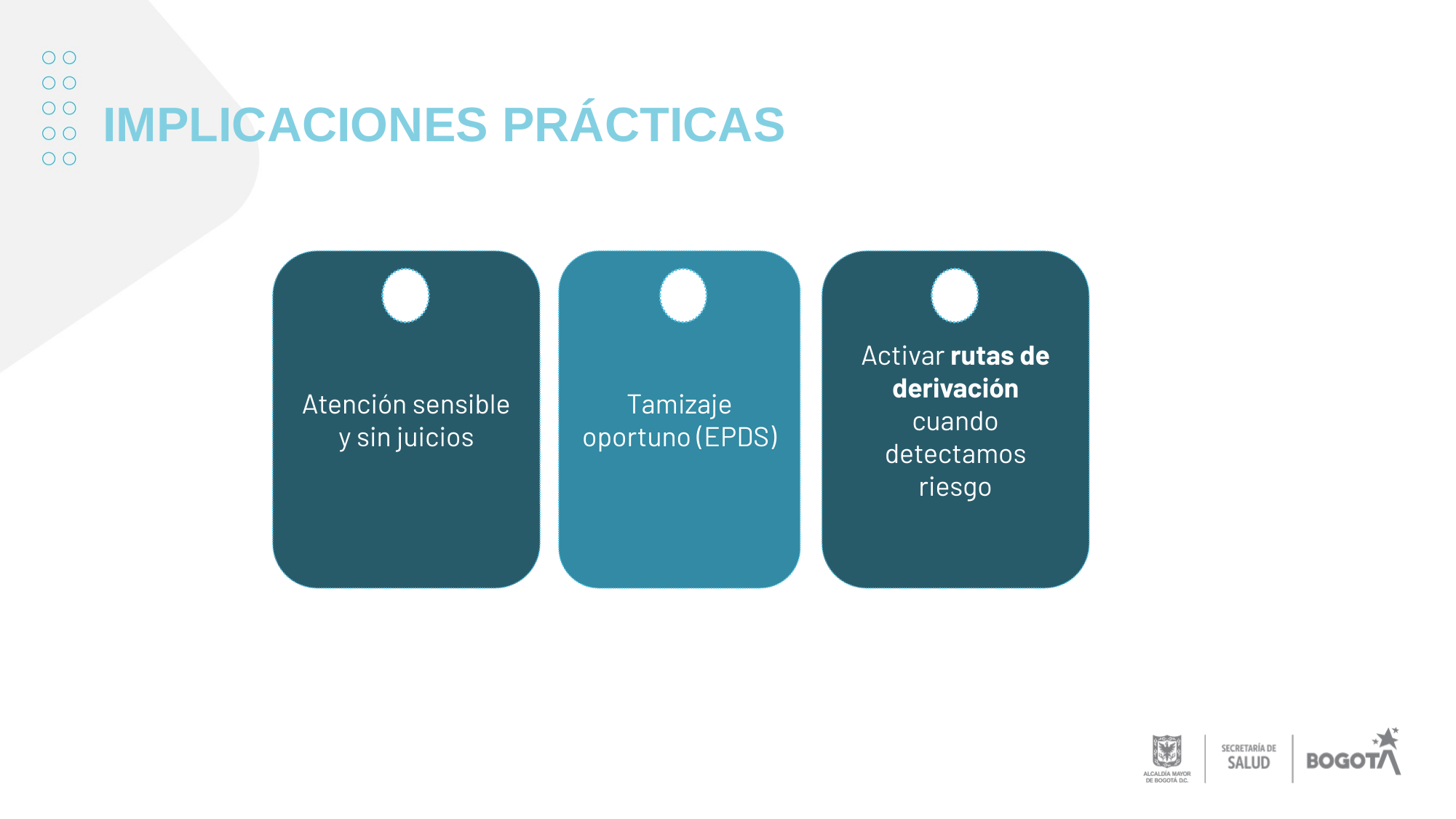

IMPLICACIONES PRÁCTICAS
Atención sensible y sin juicios
Tamizaje oportuno (EPDS)
Activar rutas de derivación cuando detectamos riesgo